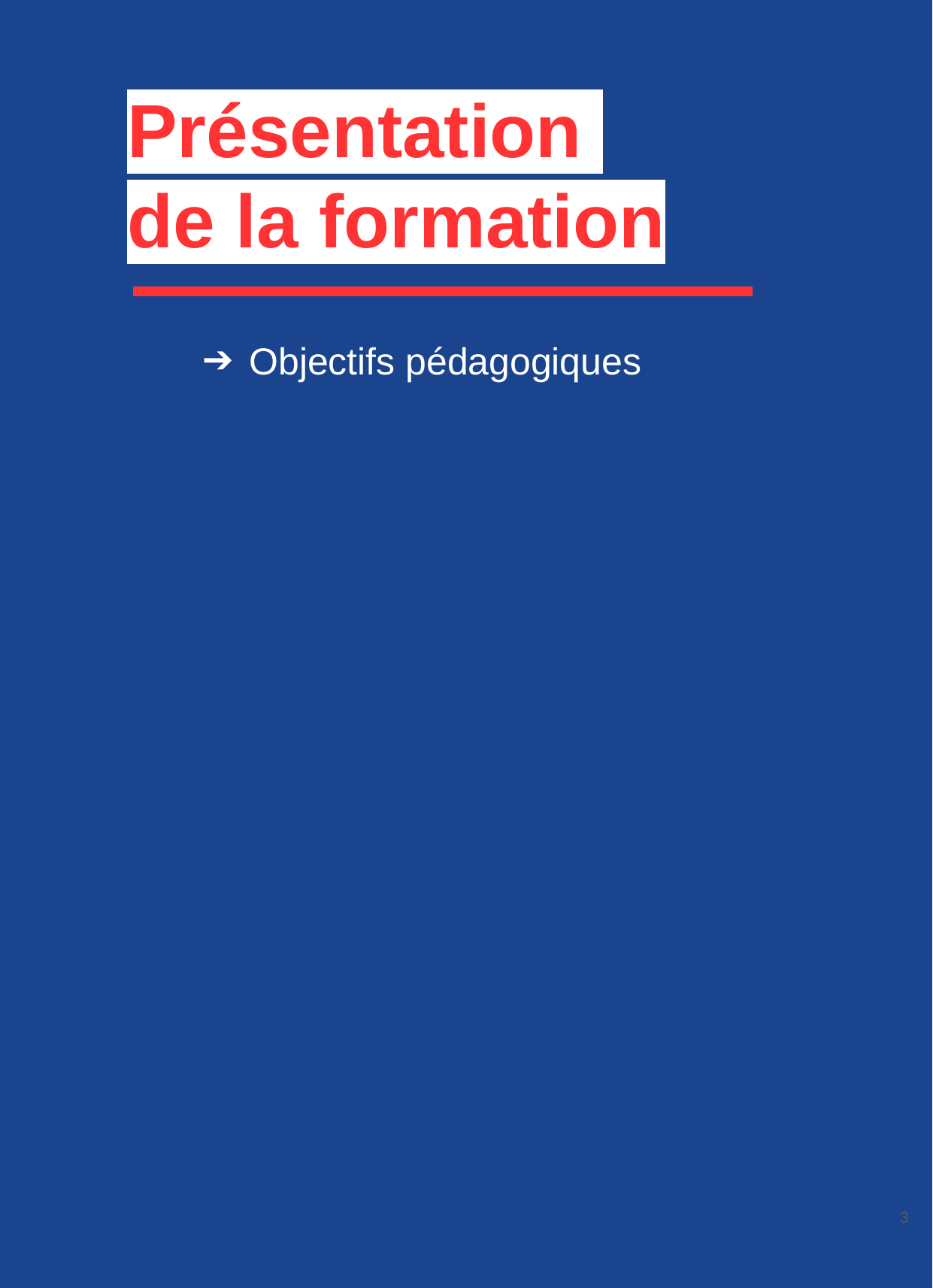

Présentation
de la formation
Objectifs pédagogiques
3